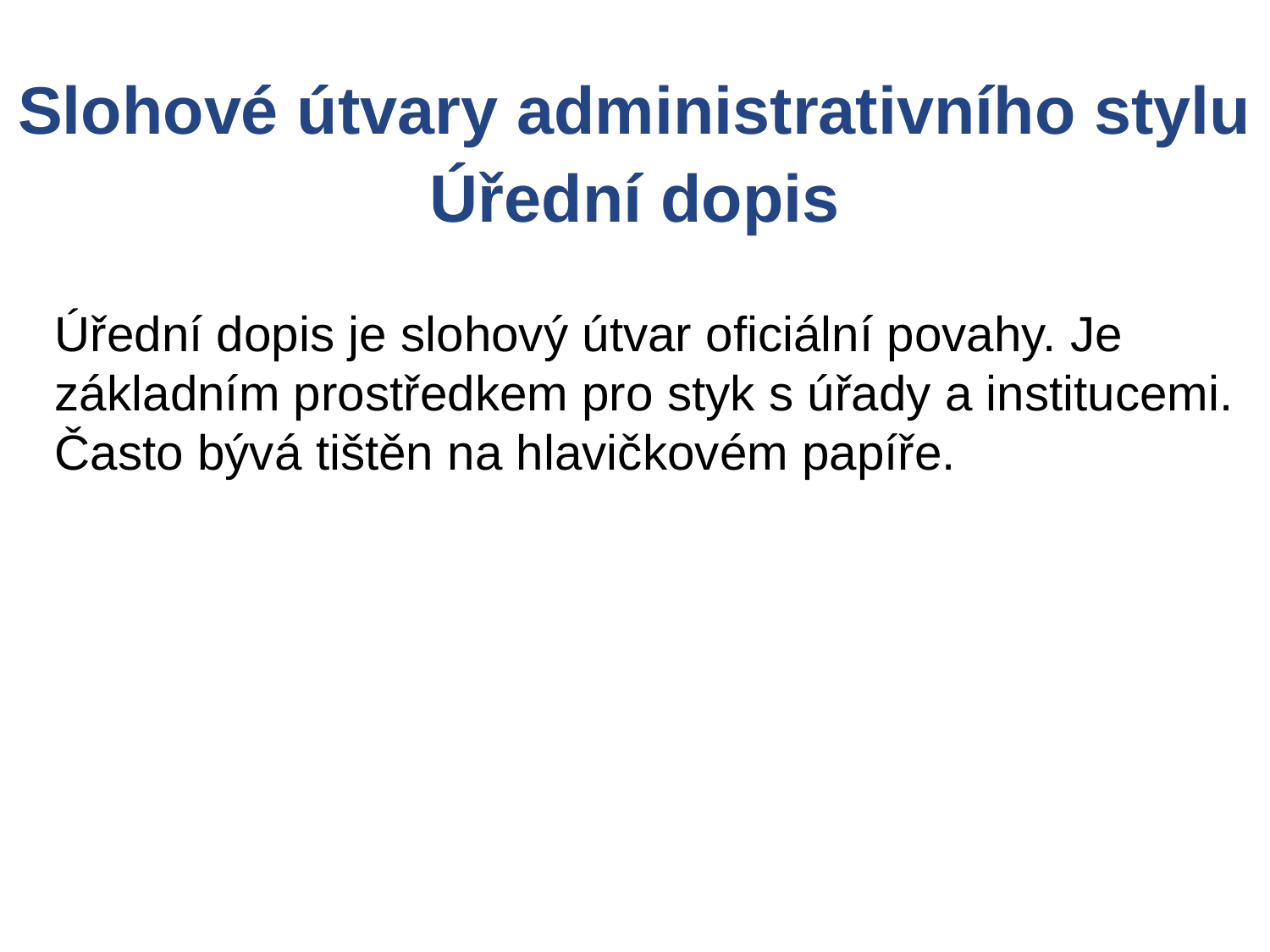

Slohové útvary administrativního stylu
Úřední dopis
Úřední dopis je slohový útvar oficiální povahy. Je základním prostředkem pro styk s úřady a institucemi. Často bývá tištěn na hlavičkovém papíře.